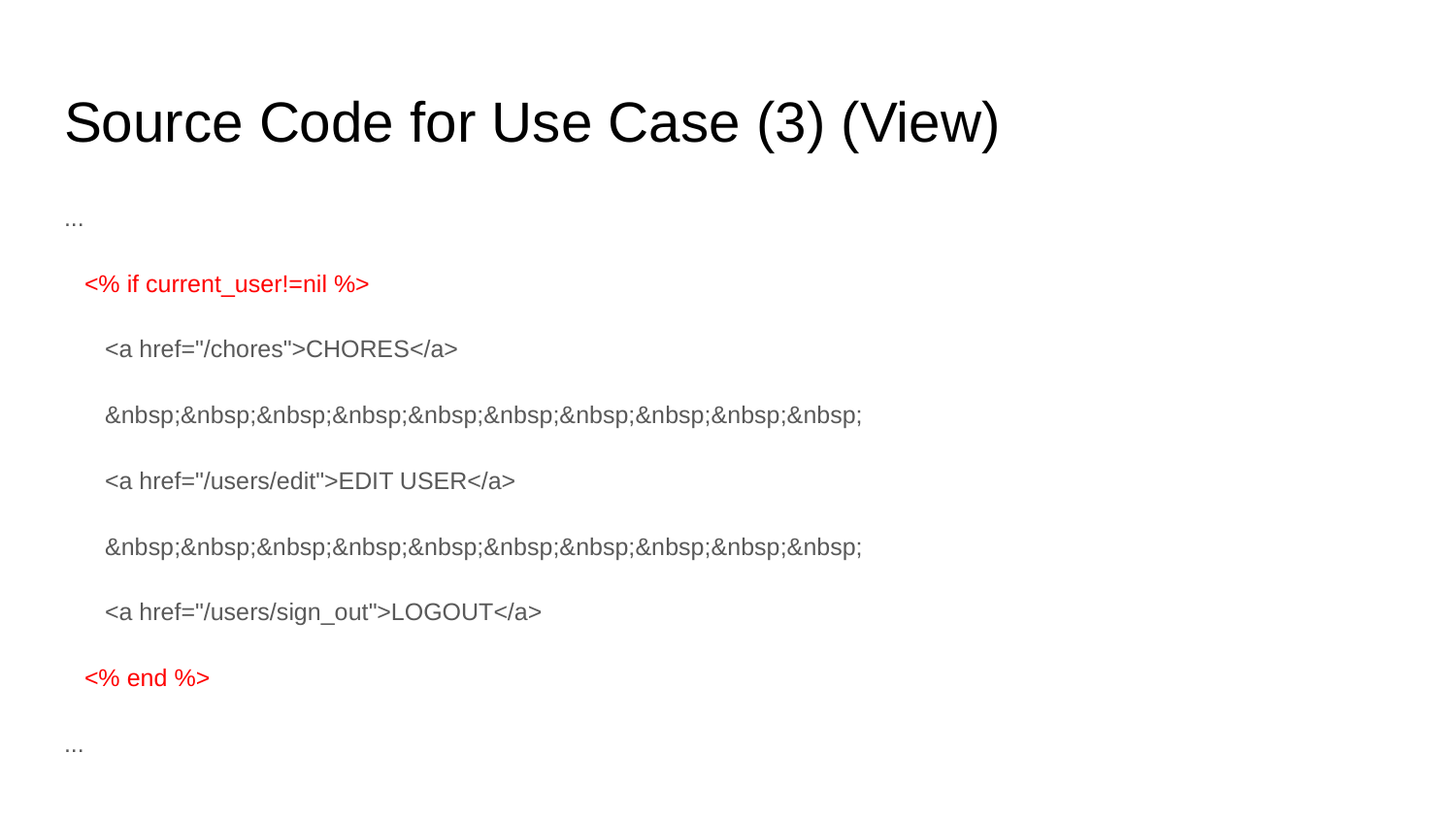

# Source Code for Use Case (3) (View)

...
   <% if current_user!=nil %>
      <a href="/chores">CHORES</a>
      &nbsp;&nbsp;&nbsp;&nbsp;&nbsp;&nbsp;&nbsp;&nbsp;&nbsp;&nbsp;
      <a href="/users/edit">EDIT USER</a>
      &nbsp;&nbsp;&nbsp;&nbsp;&nbsp;&nbsp;&nbsp;&nbsp;&nbsp;&nbsp;
      <a href="/users/sign_out">LOGOUT</a>
   <% end %>
...